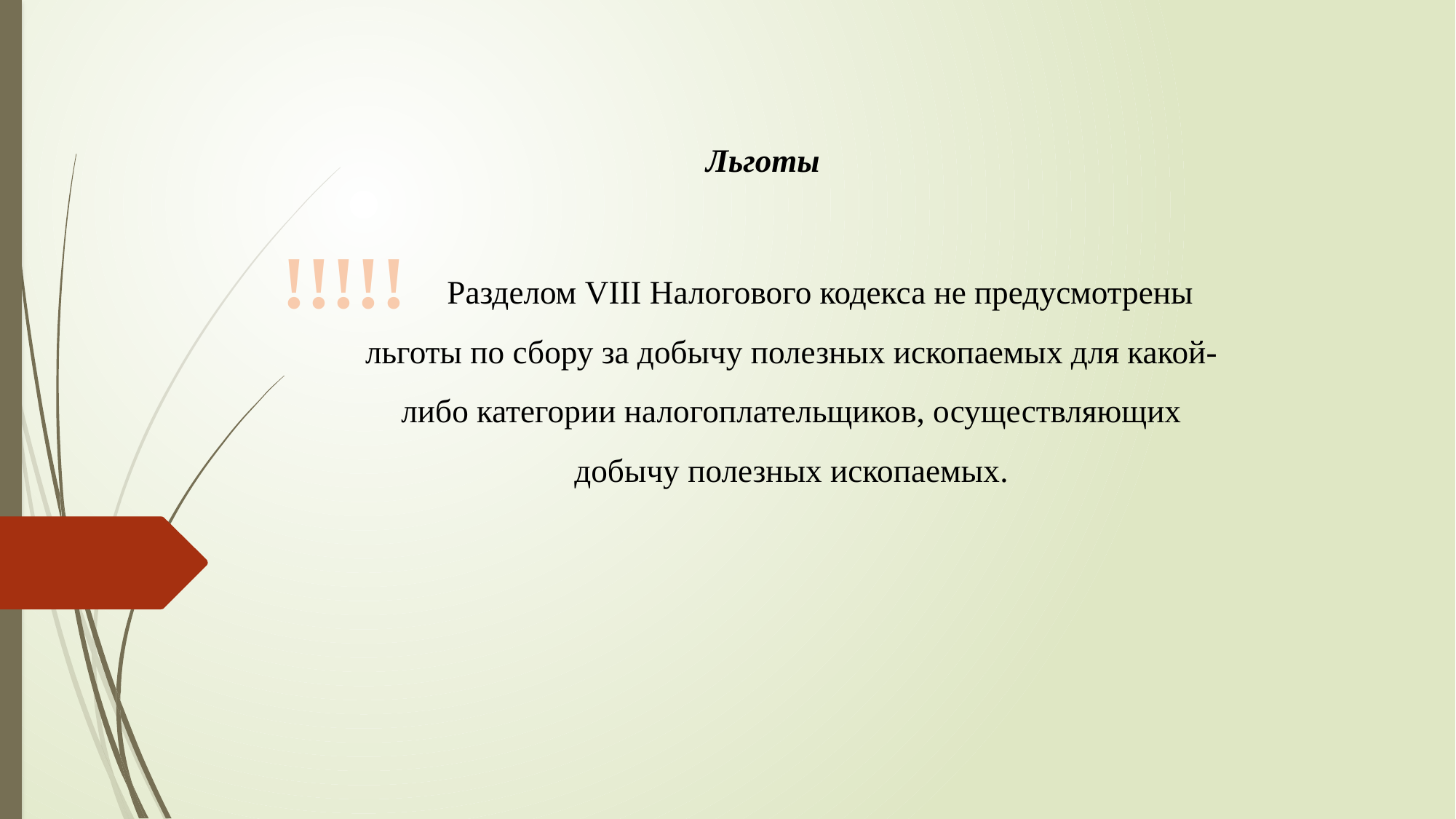

Льготы
!!!!!
 Разделом VIII Налогового кодекса не предусмотрены льготы по сбору за добычу полезных ископаемых для какой-либо категории налогоплательщиков, осуществляющих добычу полезных ископаемых.